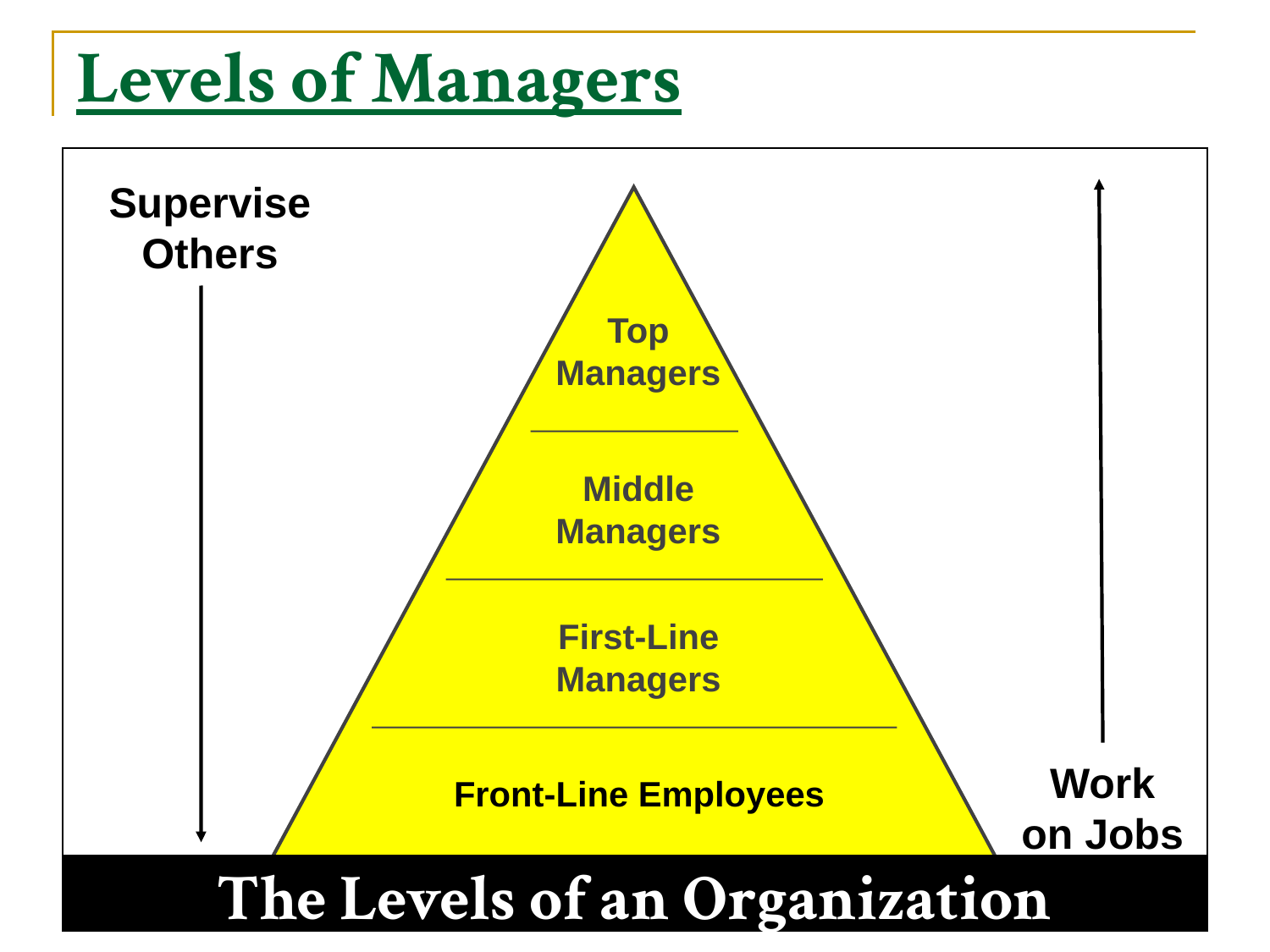

# Levels of Managers

Supervise
Others

Top
Managers

Middle
Managers

First-Line
Managers

Work
on Jobs
Front-Line Employees
The Levels of an Organization
17